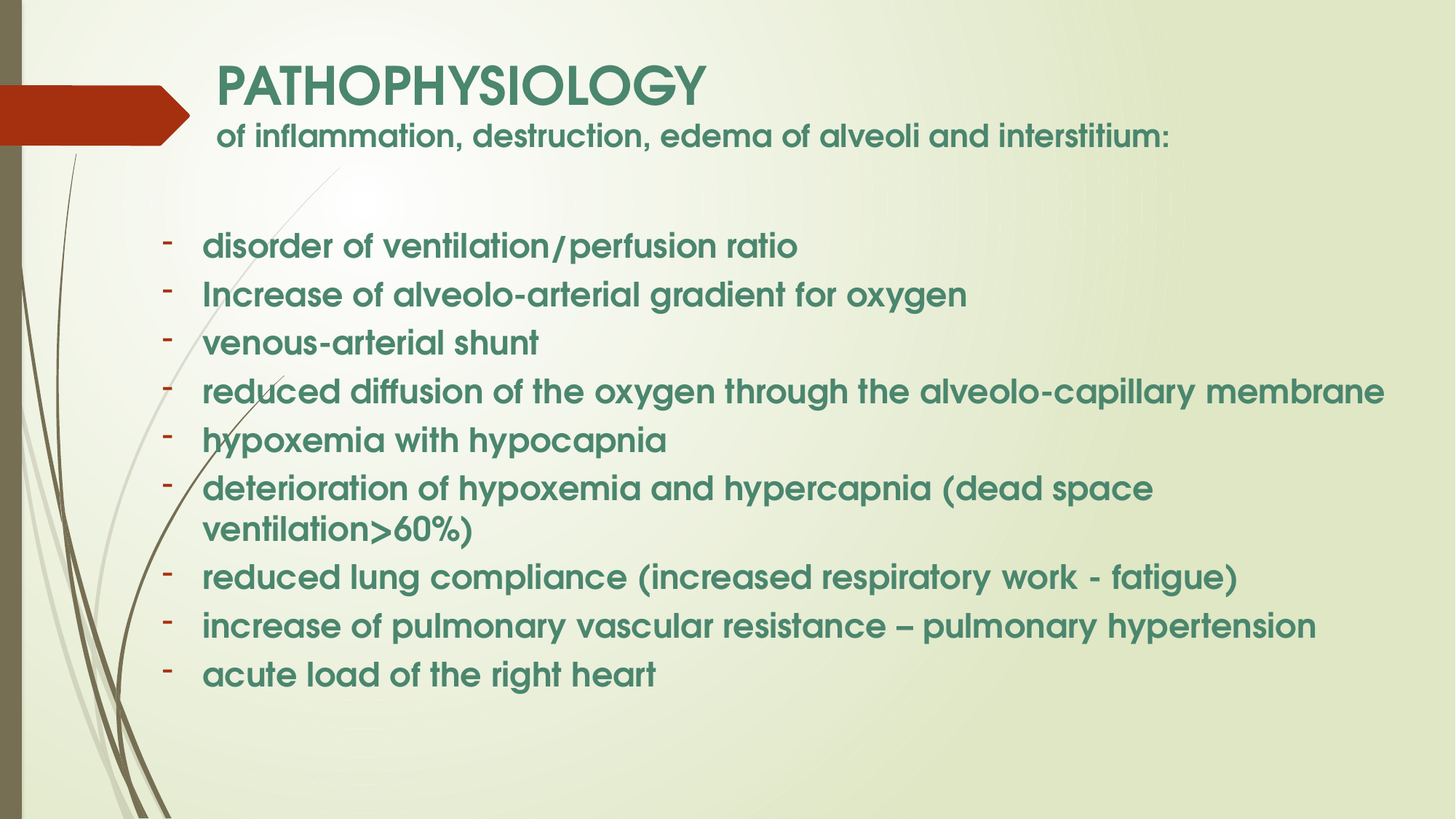

# PATHOPHYSIOLOGY of inflammation, destruction, edema of alveoli and interstitium:
disorder of ventilation/perfusion ratio
Increase of alveolo-arterial gradient for oxygen
venous-arterial shunt
reduced diffusion of the oxygen through the alveolo-capillary membrane
hypoxemia with hypocapnia
deterioration of hypoxemia and hypercapnia (dead space ventilation>60%)
reduced lung compliance (increased respiratory work - fatigue)
increase of pulmonary vascular resistance – pulmonary hypertension
acute load of the right heart